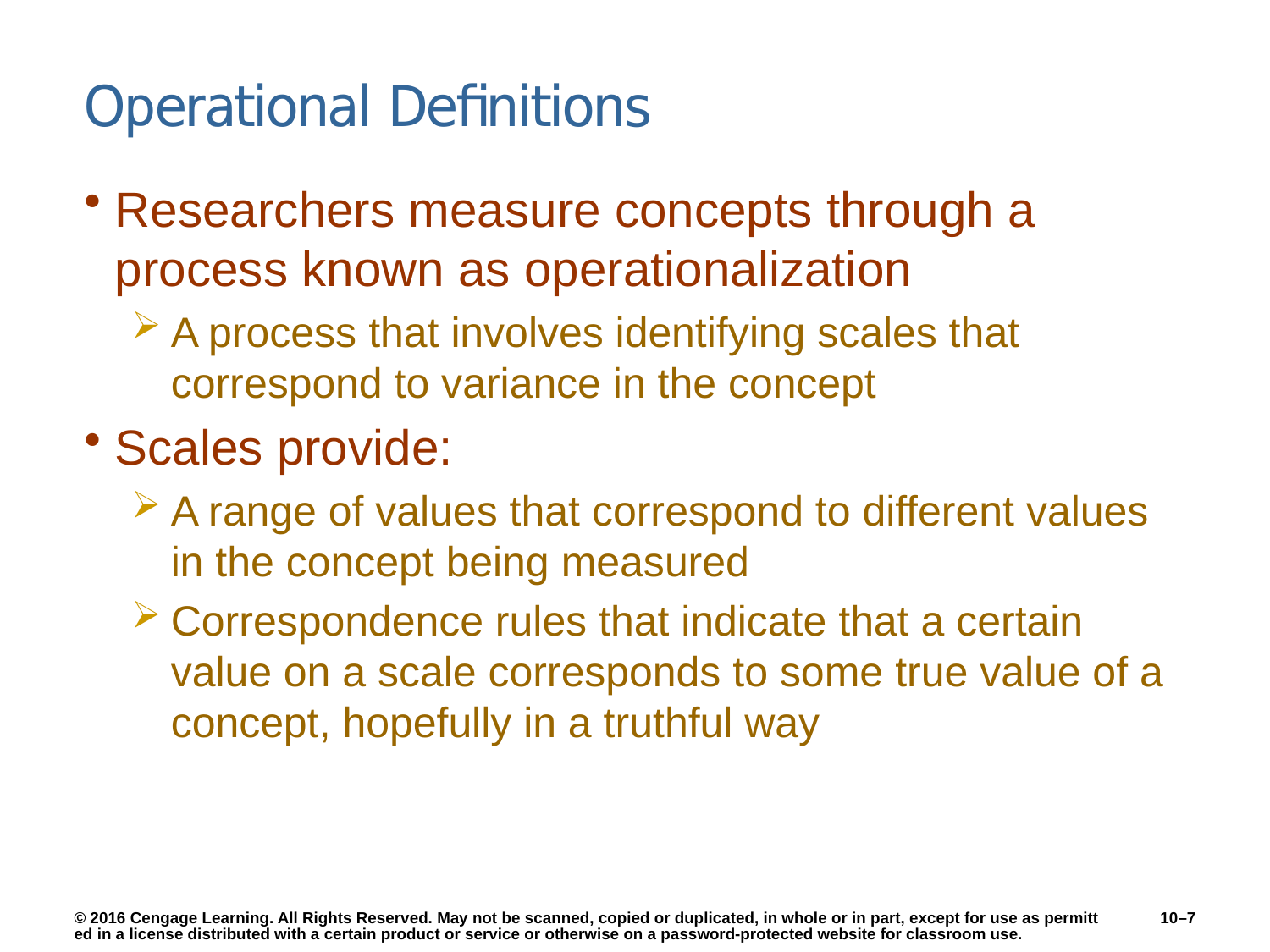

# Operational Definitions
Researchers measure concepts through a process known as operationalization
A process that involves identifying scales that correspond to variance in the concept
Scales provide:
A range of values that correspond to different values in the concept being measured
Correspondence rules that indicate that a certain value on a scale corresponds to some true value of a concept, hopefully in a truthful way

10–7
© 2016 Cengage Learning. All Rights Reserved. May not be scanned, copied or duplicated, in whole or in part, except for use as permitted in a license distributed with a certain product or service or otherwise on a password-protected website for classroom use.